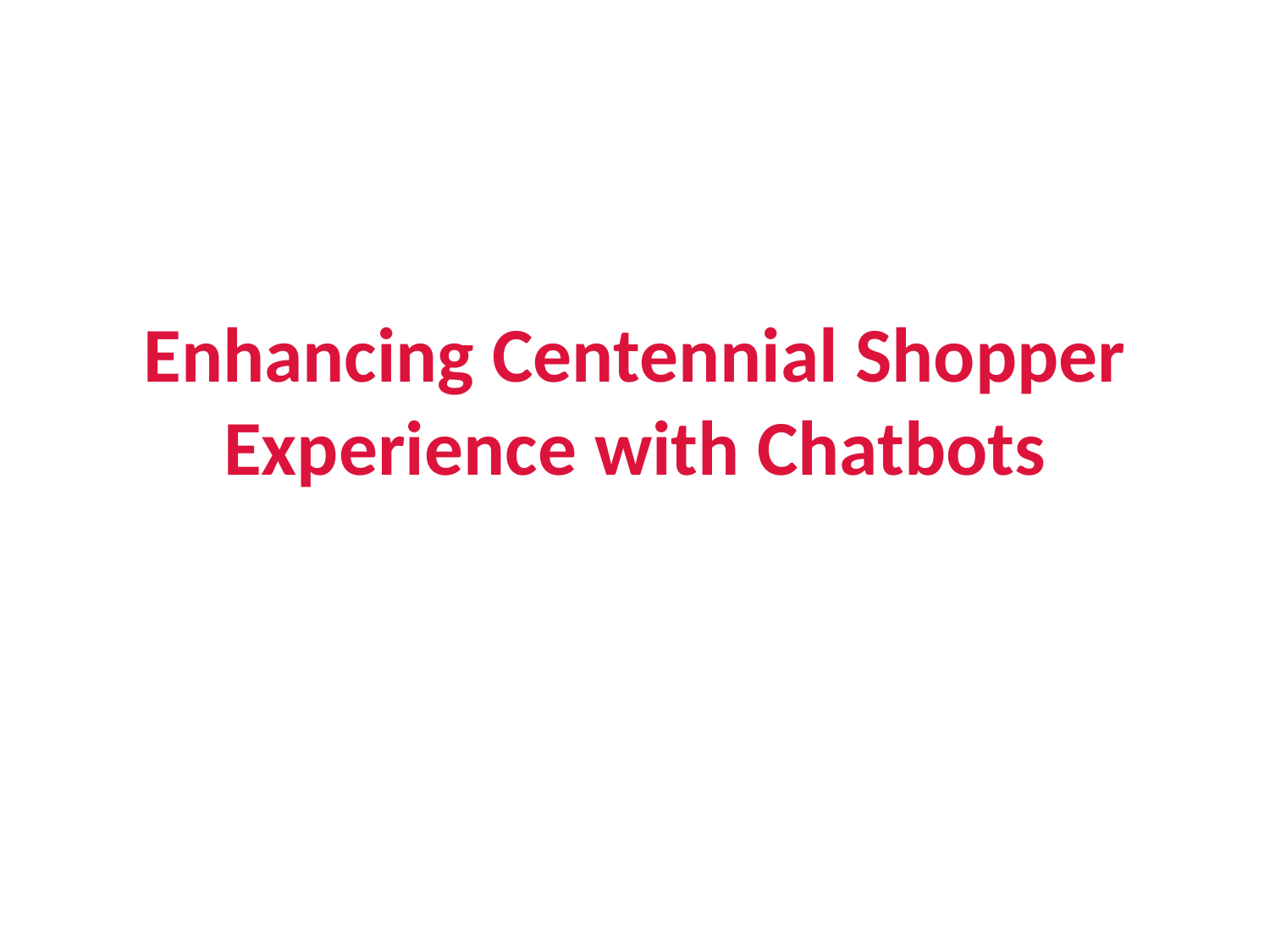

# Enhancing Centennial Shopper Experience with Chatbots